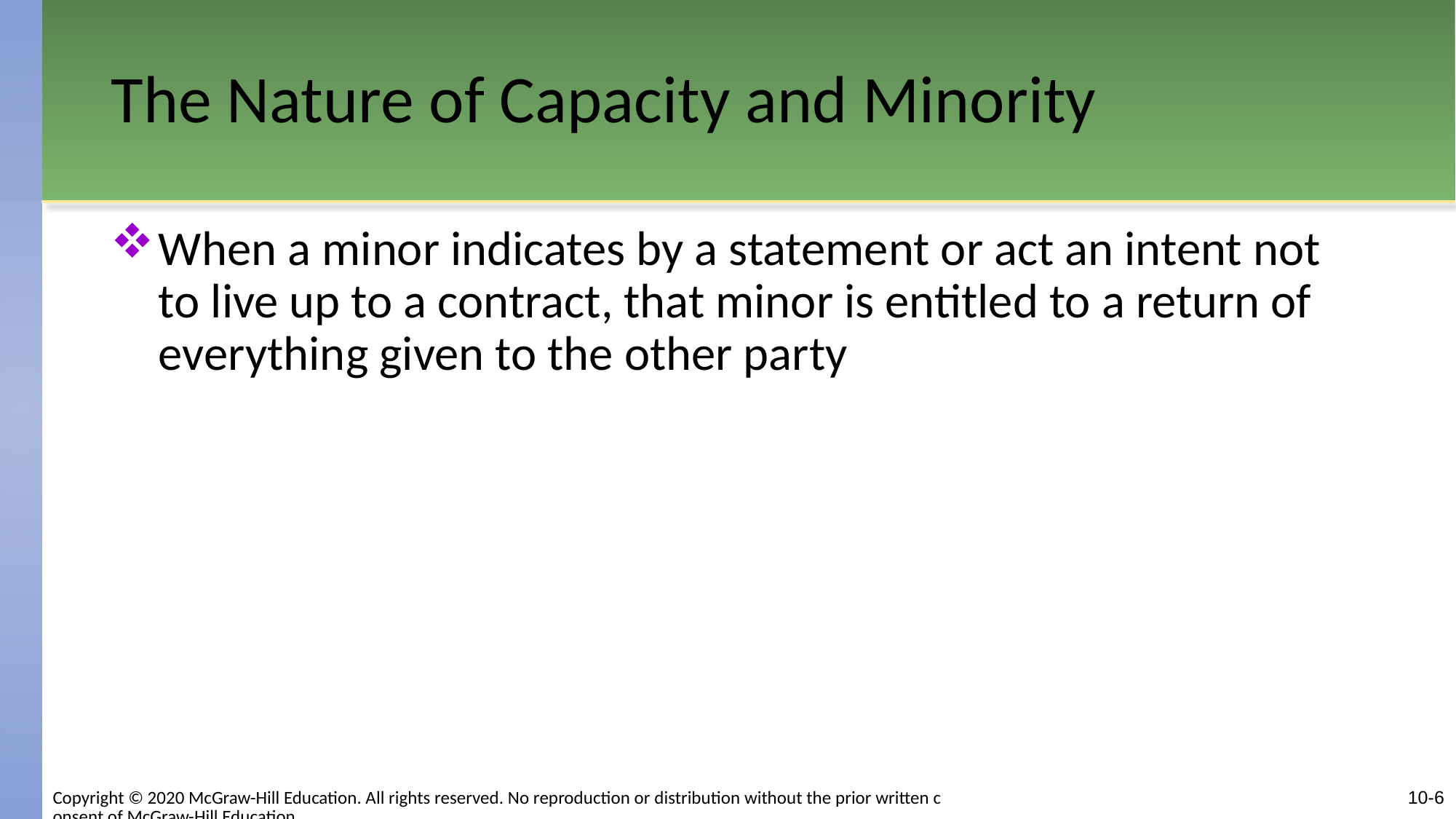

# The Nature of Capacity and Minority
When a minor indicates by a statement or act an intent not to live up to a contract, that minor is entitled to a return of everything given to the other party

10-6
Copyright © 2020 McGraw-Hill Education. All rights reserved. No reproduction or distribution without the prior written consent of McGraw-Hill Education.